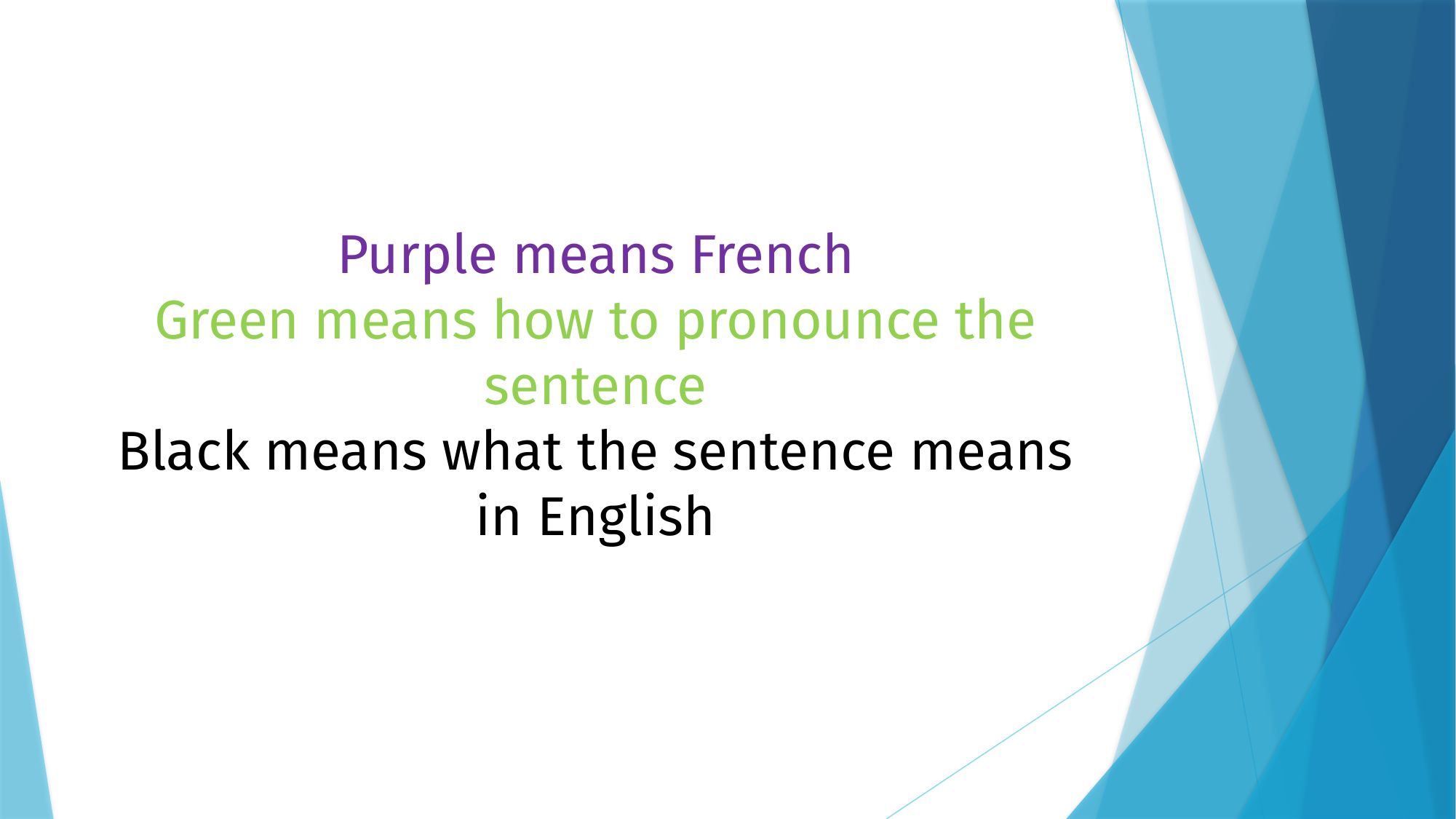

# Purple means French Green means how to pronounce the sentence Black means what the sentence means in English